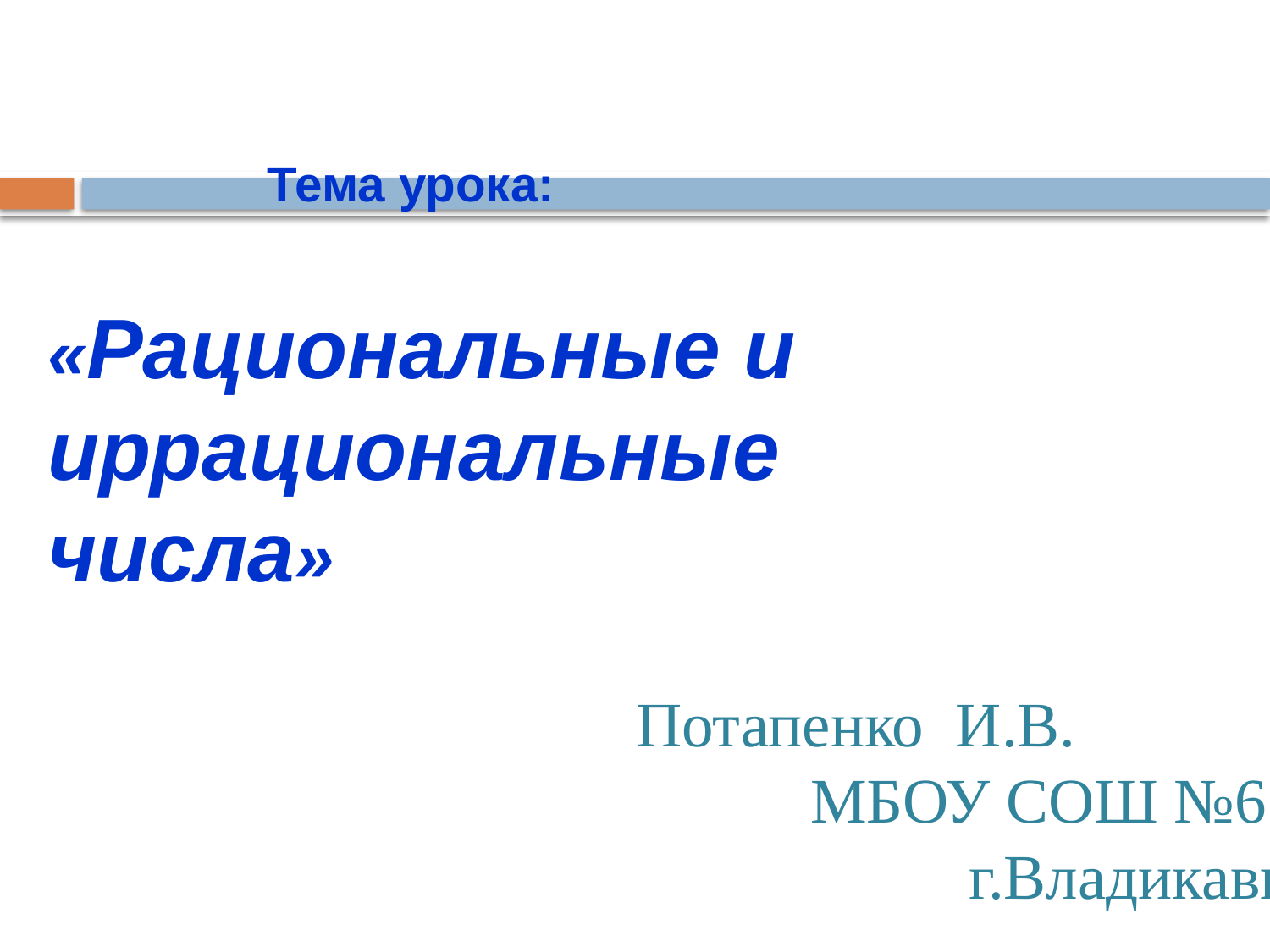

Тема урока:
# «Рациональные и иррациональные числа»
Потапенко  И.В.
           МБОУ СОШ №6
                     г.Владикавказ